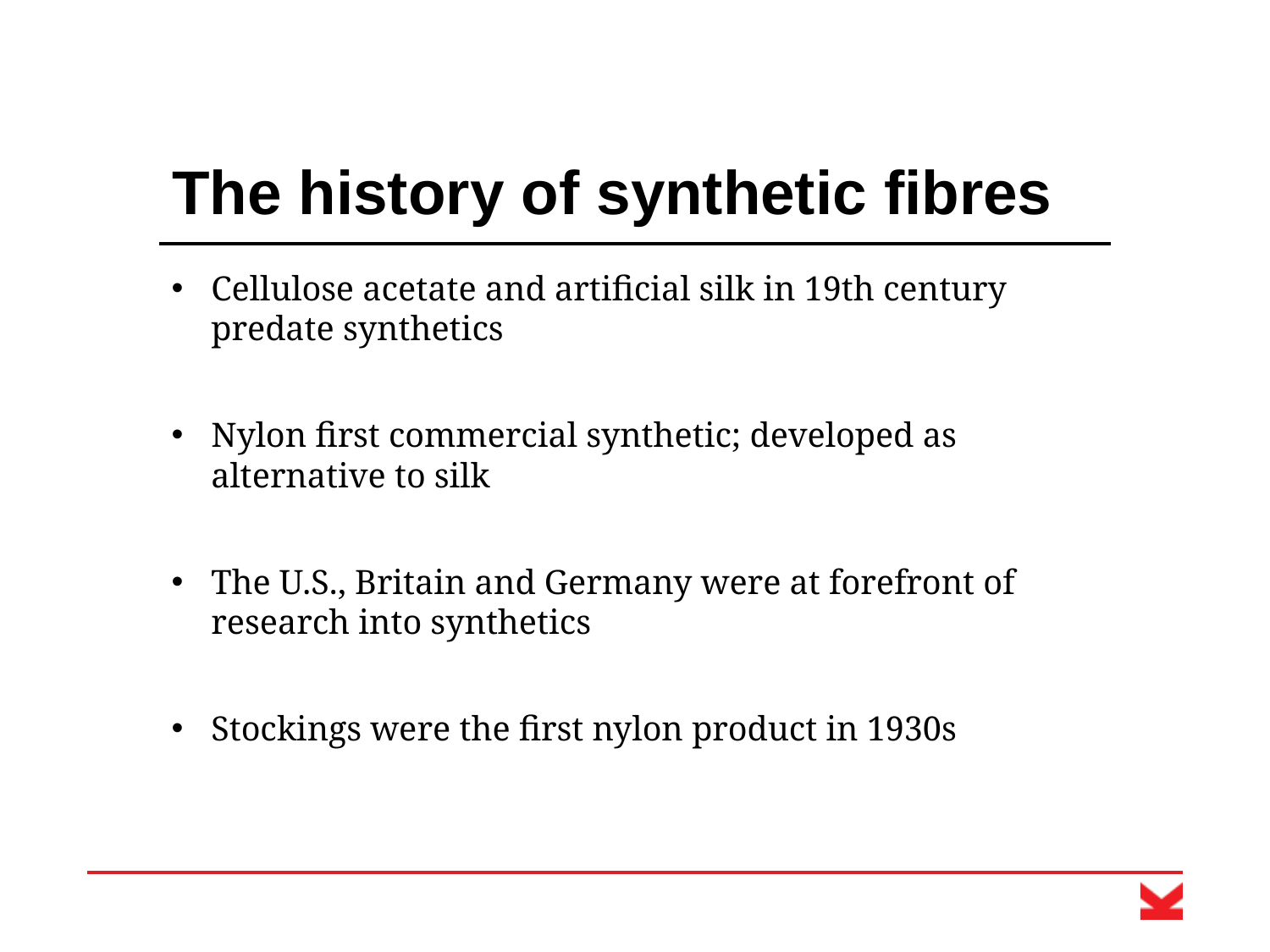

# The history of synthetic fibres
Cellulose acetate and artificial silk in 19th century predate synthetics

Nylon first commercial synthetic; developed as alternative to silk

The U.S., Britain and Germany were at forefront of research into synthetics

Stockings were the first nylon product in 1930s